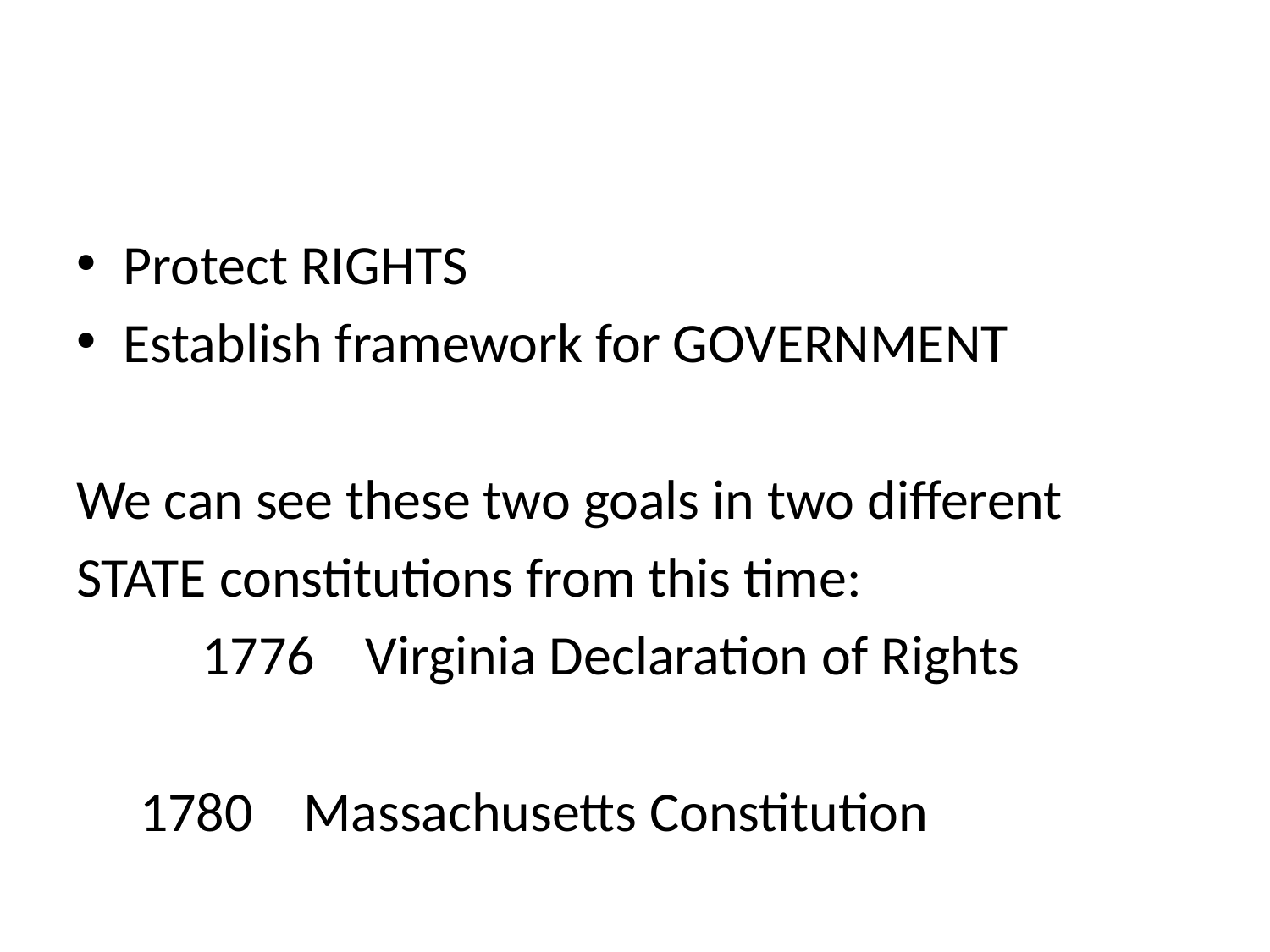

#
Protect RIGHTS
Establish framework for GOVERNMENT

We can see these two goals in two different
STATE constitutions from this time:
	1776    Virginia Declaration of Rights

     1780    Massachusetts Constitution